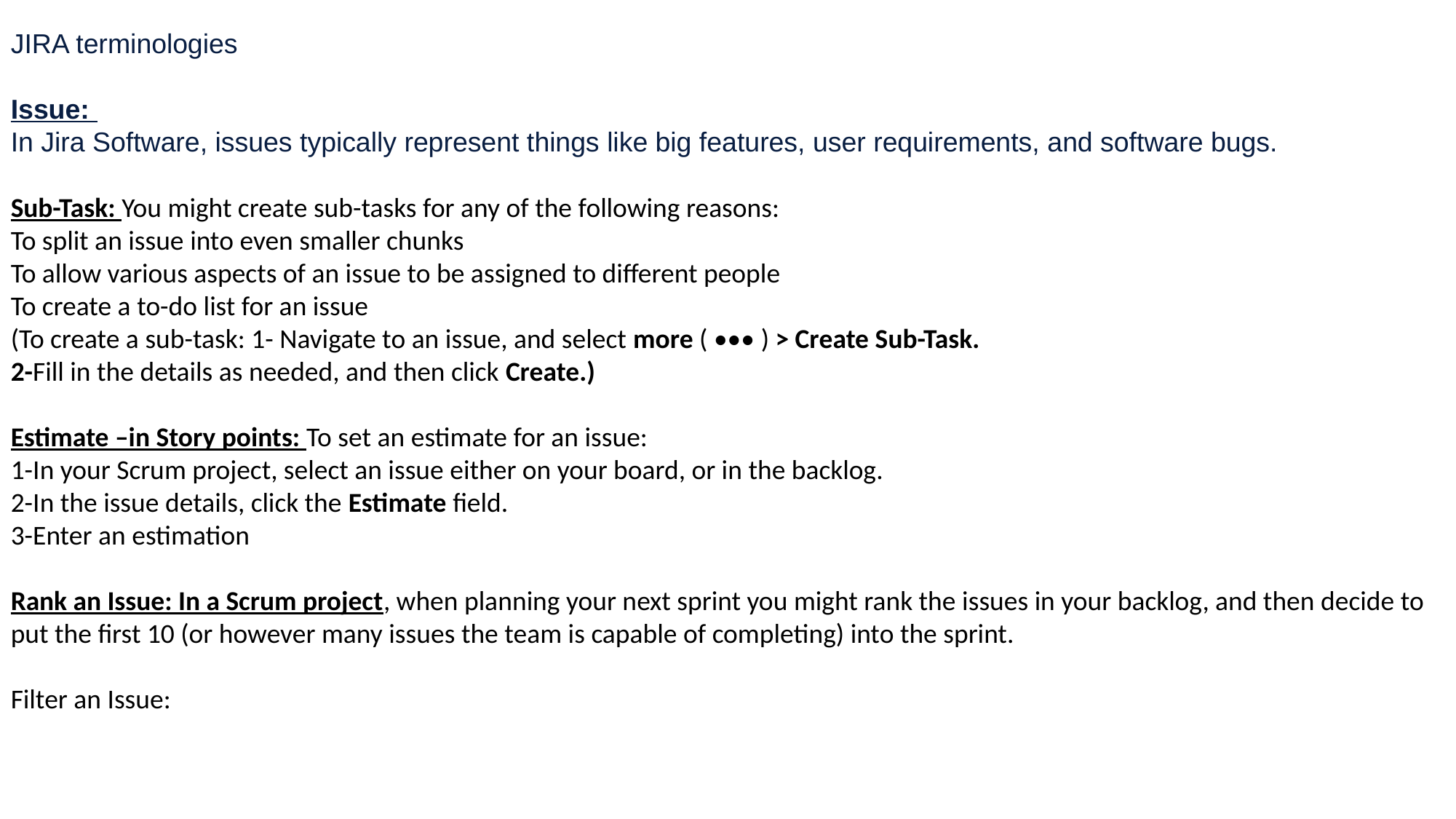

JIRA terminologies

Issue:
In Jira Software, issues typically represent things like big features, user requirements, and software bugs.

Sub-Task: You might create sub-tasks for any of the following reasons:
To split an issue into even smaller chunks
To allow various aspects of an issue to be assigned to different people
To create a to-do list for an issue
(To create a sub-task: 1- Navigate to an issue, and select more ( ••• ) > Create Sub-Task.
2-Fill in the details as needed, and then click Create.)

Estimate –in Story points: To set an estimate for an issue:
1-In your Scrum project, select an issue either on your board, or in the backlog.
2-In the issue details, click the Estimate field.
3-Enter an estimation

Rank an Issue: In a Scrum project, when planning your next sprint you might rank the issues in your backlog, and then decide to put the first 10 (or however many issues the team is capable of completing) into the sprint.

Filter an Issue: